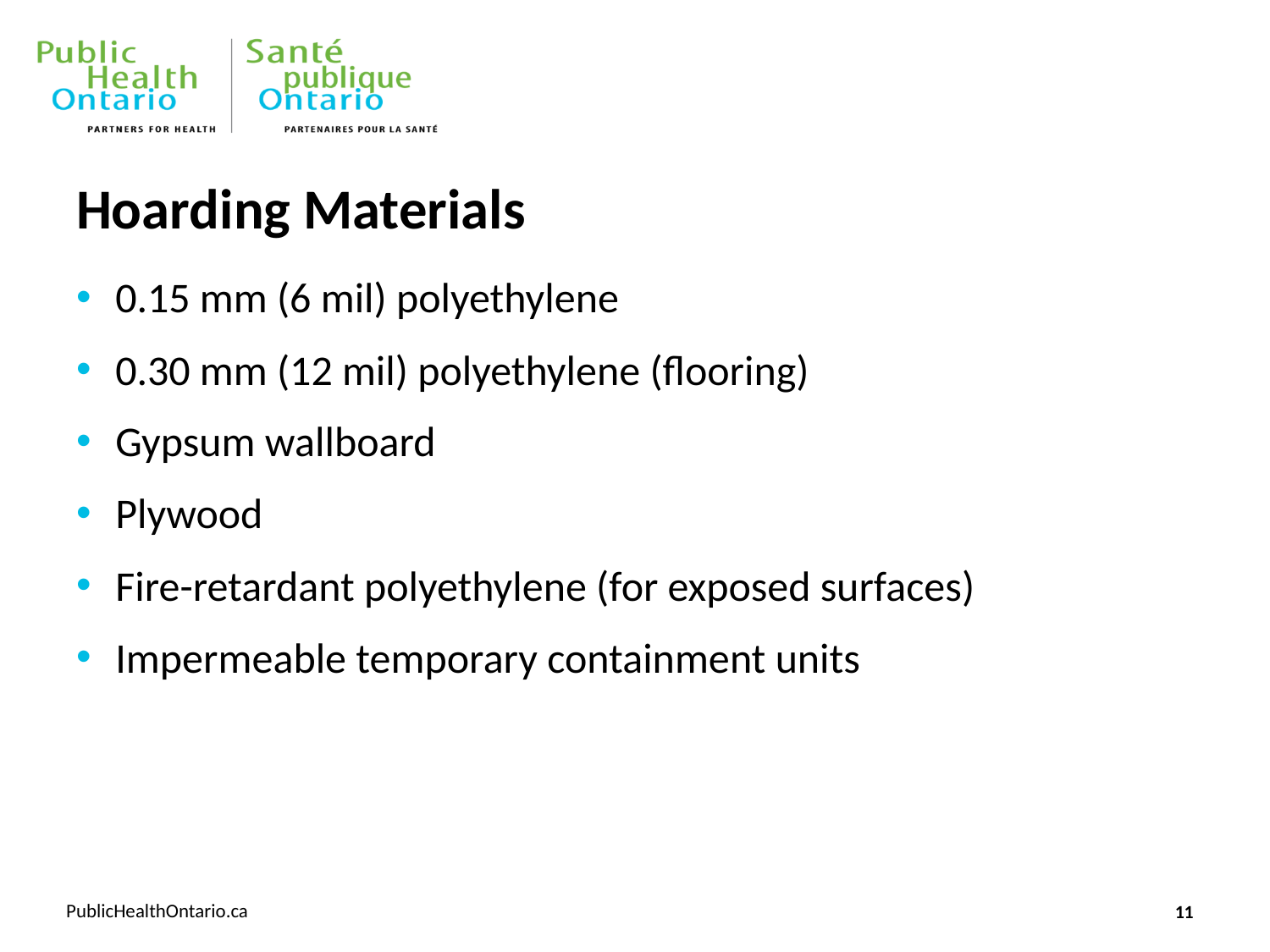

# Hoarding Materials
0.15 mm (6 mil) polyethylene
0.30 mm (12 mil) polyethylene (flooring)
Gypsum wallboard
Plywood
Fire-retardant polyethylene (for exposed surfaces)
Impermeable temporary containment units
11